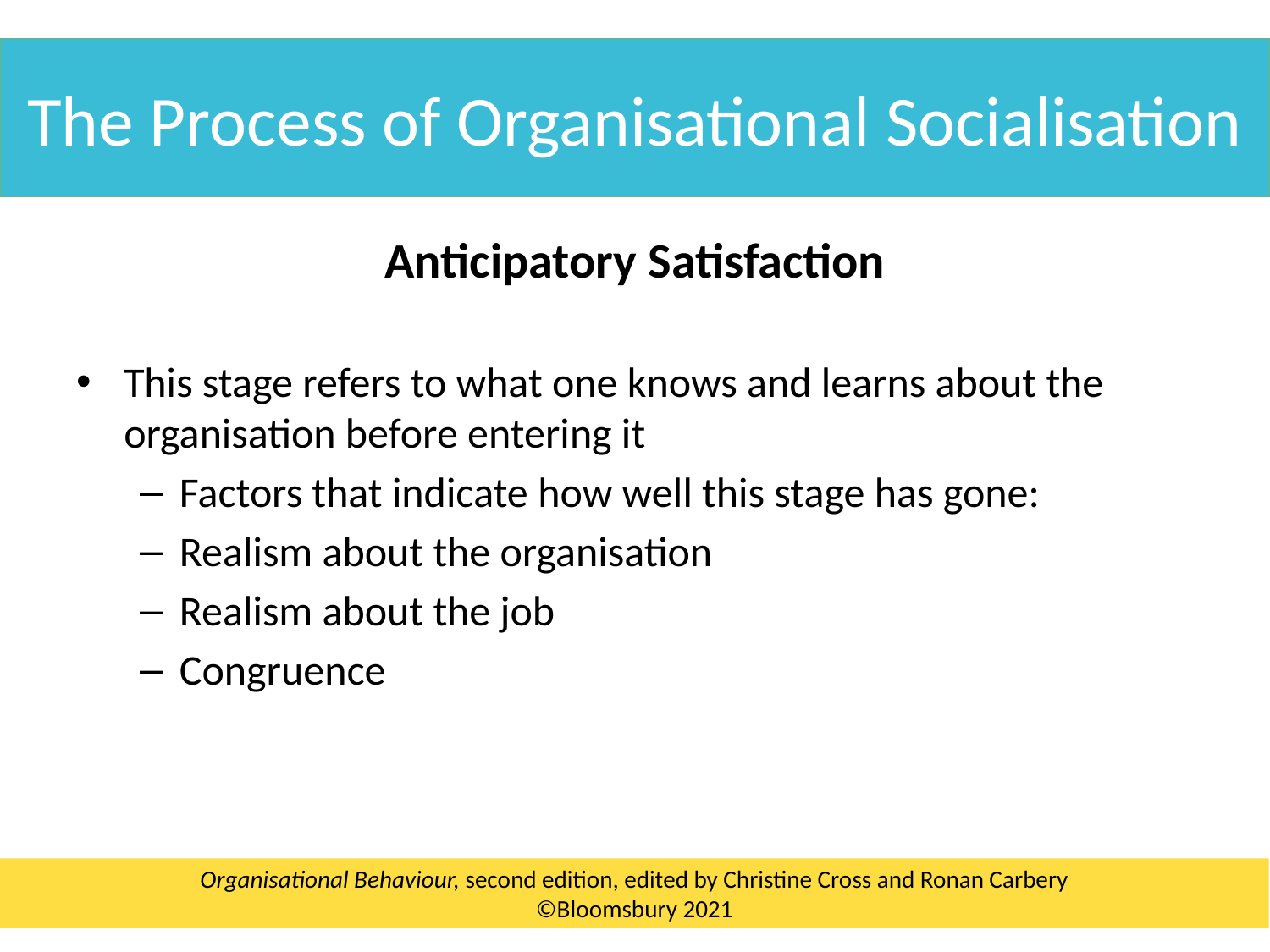

The Process of Organisational Socialisation
Anticipatory Satisfaction

This stage refers to what one knows and learns about the organisation before entering it
Factors that indicate how well this stage has gone:
Realism about the organisation
Realism about the job
Congruence